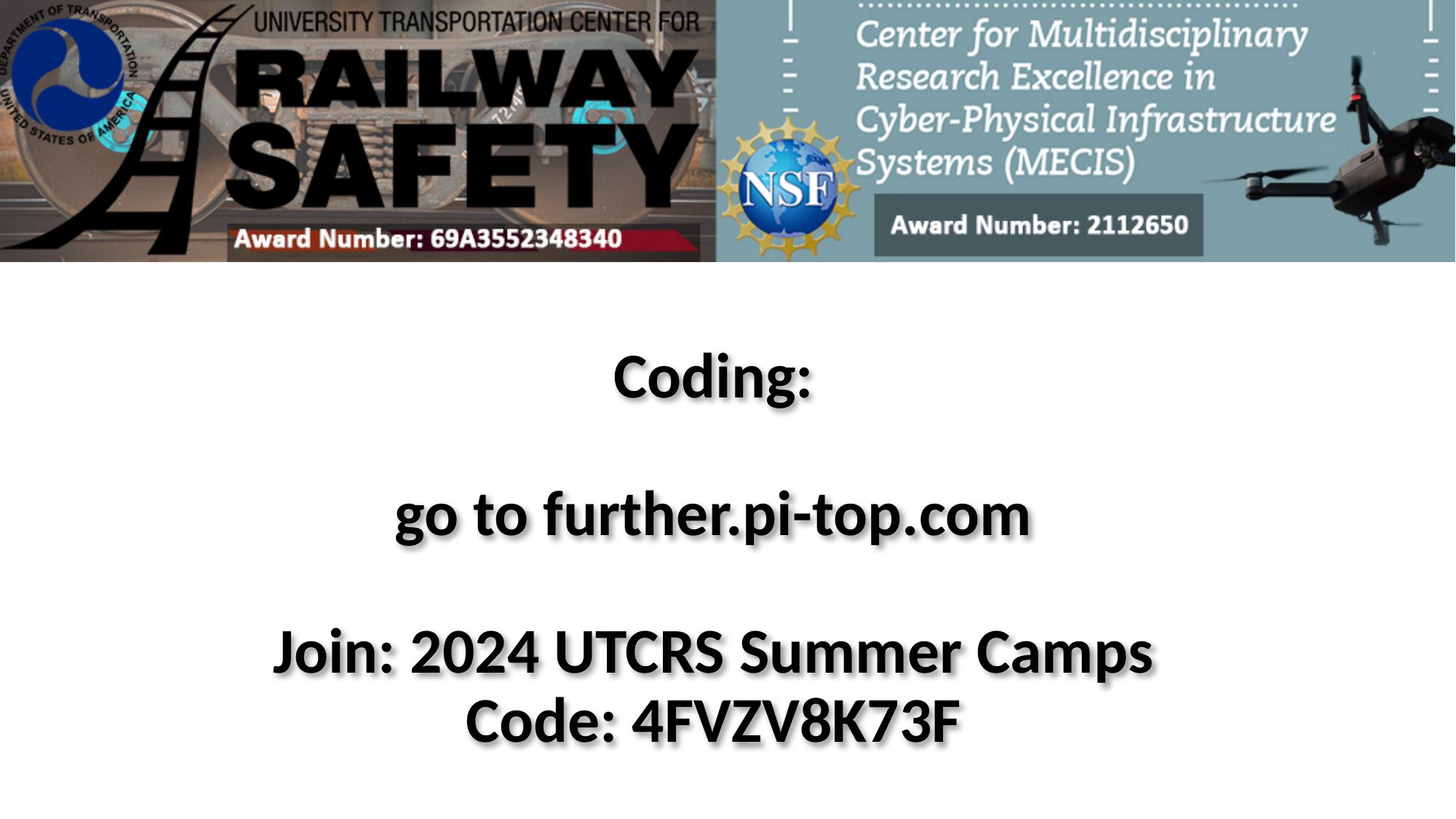

# Coding:

go to further.pi-top.com
Join: 2024 UTCRS Summer Camps
Code: 4FVZV8K73F